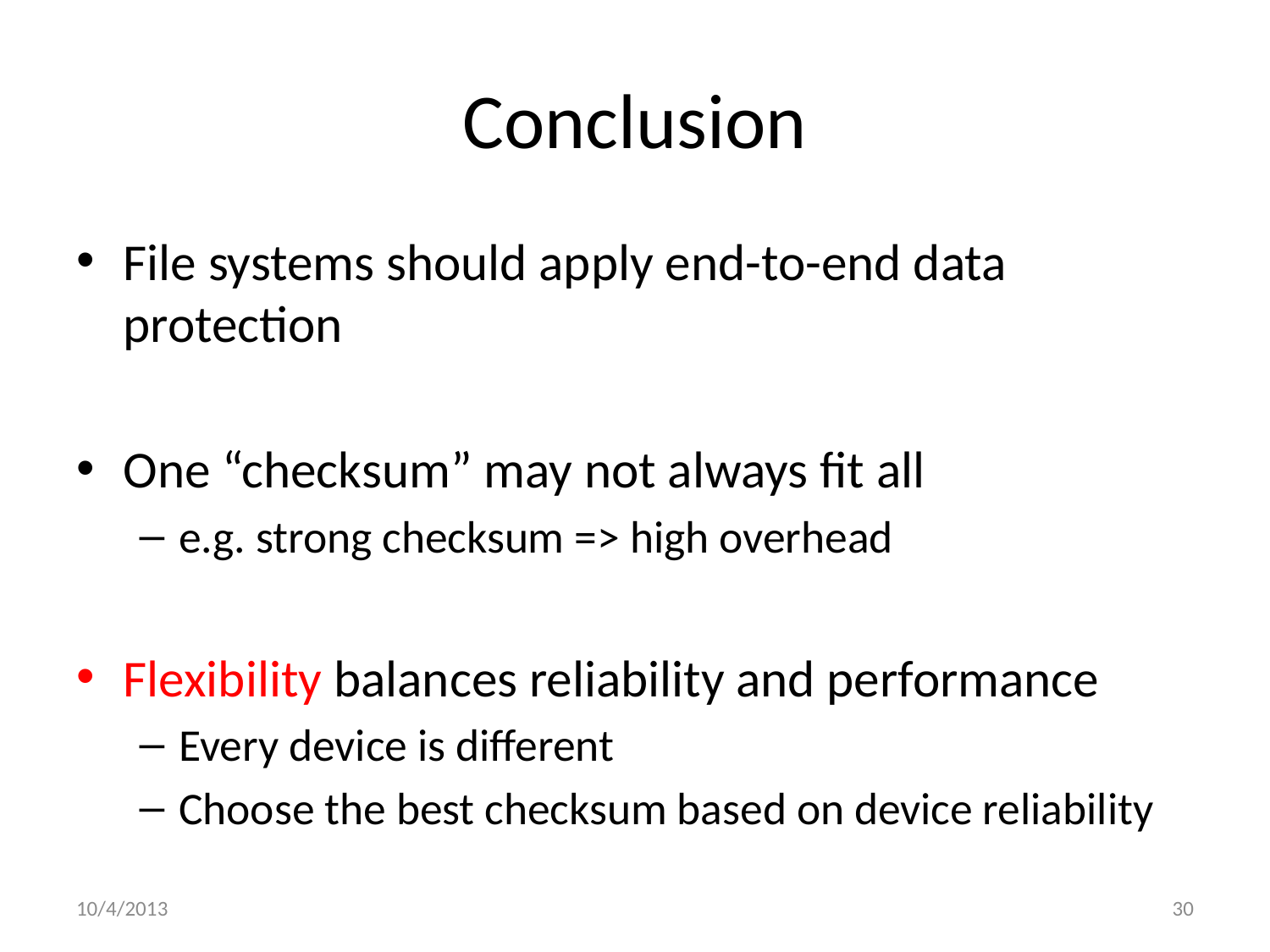

# Conclusion
File systems should apply end-to-end data protection

One “checksum” may not always fit all
e.g. strong checksum => high overhead

Flexibility balances reliability and performance
Every device is different
Choose the best checksum based on device reliability

10/4/2013
30